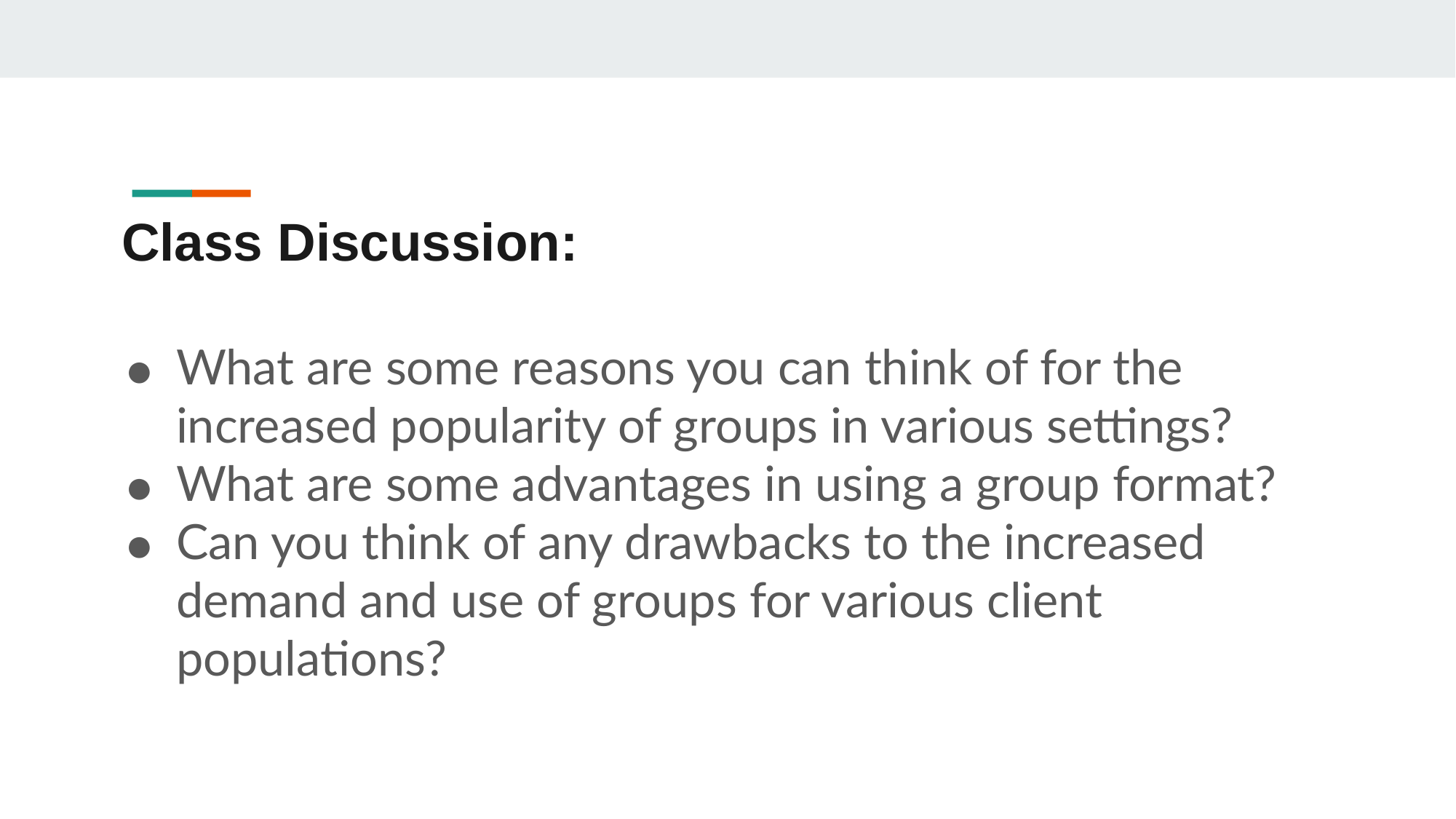

# Class Discussion:
What are some reasons you can think of for the increased popularity of groups in various settings?
What are some advantages in using a group format?
Can you think of any drawbacks to the increased demand and use of groups for various client populations?